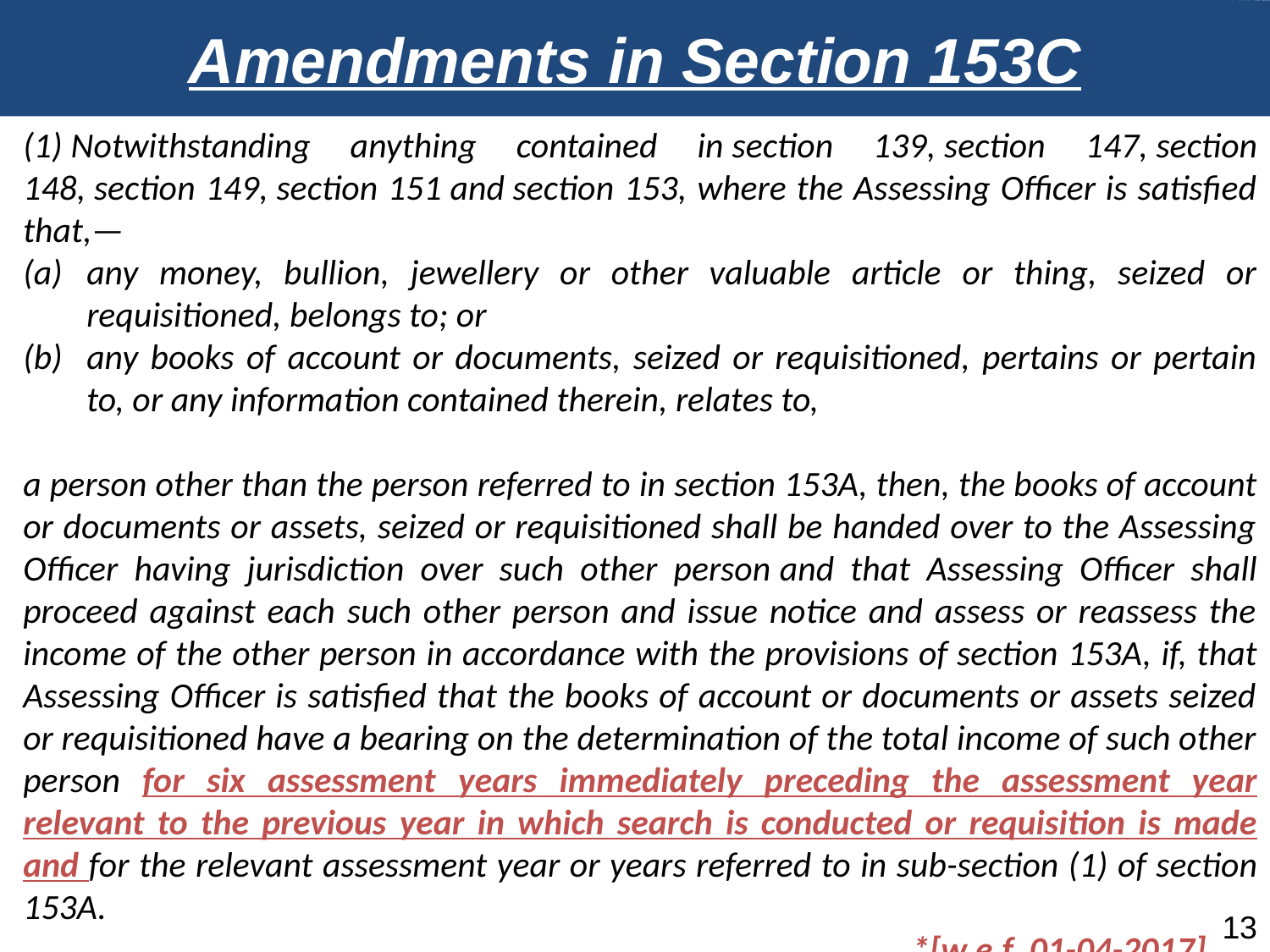

Amendments in Section 153C
(1) Notwithstanding anything contained in section 139, section 147, section 148, section 149, section 151 and section 153, where the Assessing Officer is satisfied that,—
any money, bullion, jewellery or other valuable article or thing, seized or requisitioned, belongs to; or
any books of account or documents, seized or requisitioned, pertains or pertain to, or any information contained therein, relates to,

a person other than the person referred to in section 153A, then, the books of account or documents or assets, seized or requisitioned shall be handed over to the Assessing Officer having jurisdiction over such other person and that Assessing Officer shall proceed against each such other person and issue notice and assess or reassess the income of the other person in accordance with the provisions of section 153A, if, that Assessing Officer is satisfied that the books of account or documents or assets seized or requisitioned have a bearing on the determination of the total income of such other person for six assessment years immediately preceding the assessment year relevant to the previous year in which search is conducted or requisition is made and for the relevant assessment year or years referred to in sub-section (1) of section 153A.
							*[w.e.f. 01-04-2017]
13